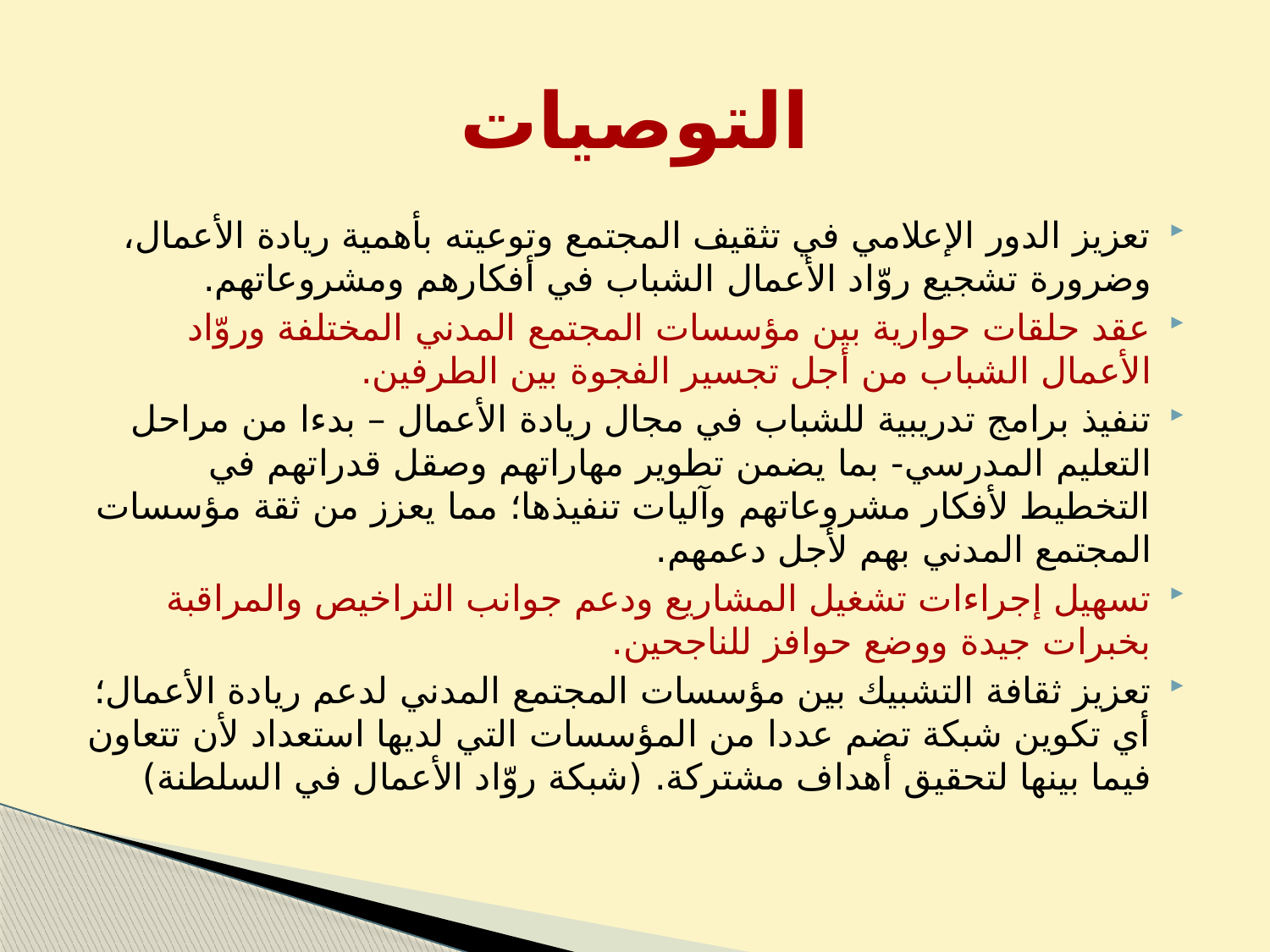

# التوصيات
تعزيز الدور الإعلامي في تثقيف المجتمع وتوعيته بأهمية ريادة الأعمال، وضرورة تشجيع روّاد الأعمال الشباب في أفكارهم ومشروعاتهم.
عقد حلقات حوارية بين مؤسسات المجتمع المدني المختلفة وروّاد الأعمال الشباب من أجل تجسير الفجوة بين الطرفين.
تنفيذ برامج تدريبية للشباب في مجال ريادة الأعمال – بدءا من مراحل التعليم المدرسي- بما يضمن تطوير مهاراتهم وصقل قدراتهم في التخطيط لأفكار مشروعاتهم وآليات تنفيذها؛ مما يعزز من ثقة مؤسسات المجتمع المدني بهم لأجل دعمهم.
تسهيل إجراءات تشغيل المشاريع ودعم جوانب التراخيص والمراقبة بخبرات جيدة ووضع حوافز للناجحين.
تعزيز ثقافة التشبيك بين مؤسسات المجتمع المدني لدعم ريادة الأعمال؛ أي تكوين شبكة تضم عددا من المؤسسات التي لديها استعداد لأن تتعاون فيما بينها لتحقيق أهداف مشتركة. (شبكة روّاد الأعمال في السلطنة)